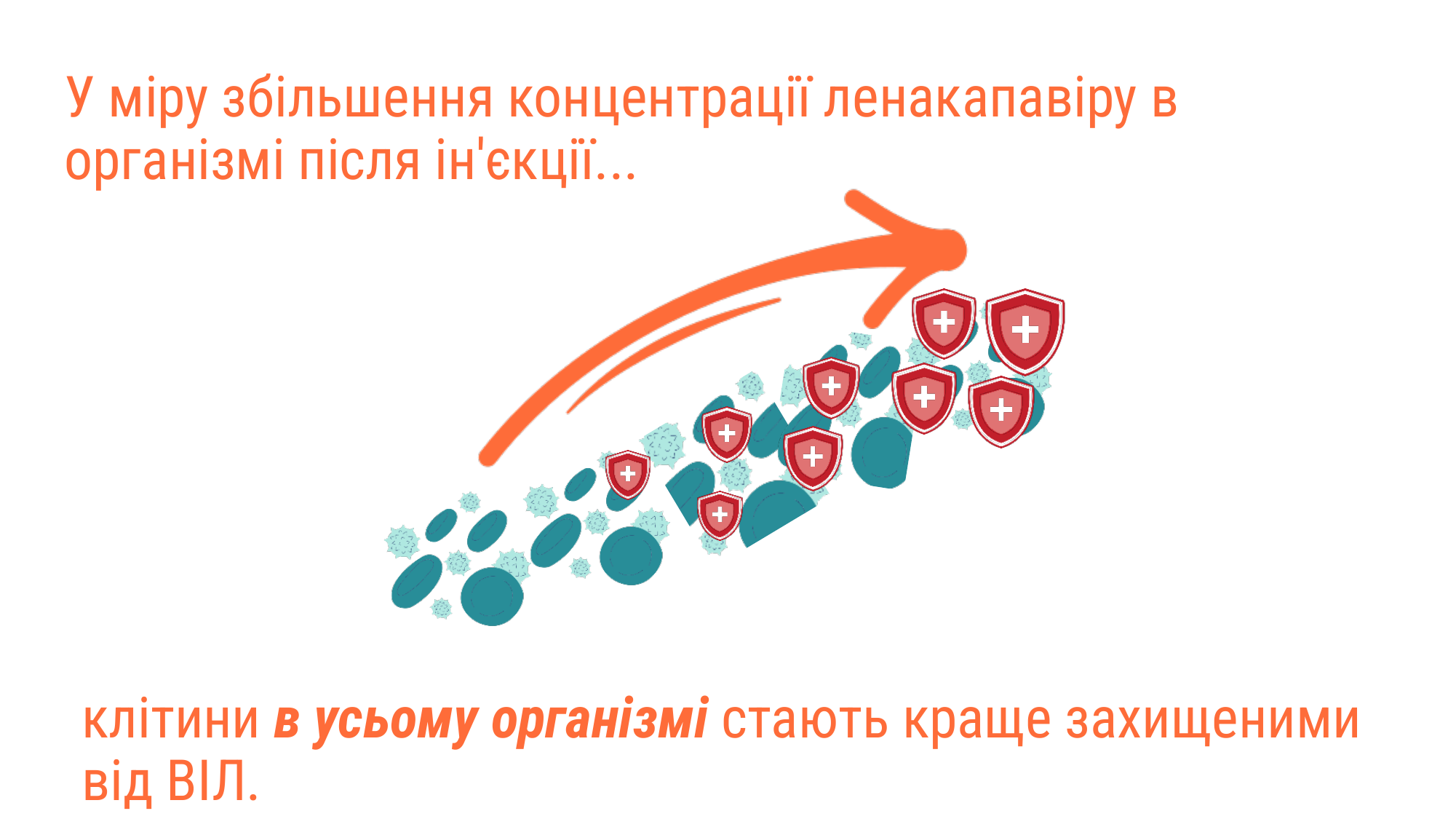

У міру збільшення концентрації ленакапавіру в організмі після ін'єкції...

клітини в усьому організмі стають краще захищеними від ВІЛ.